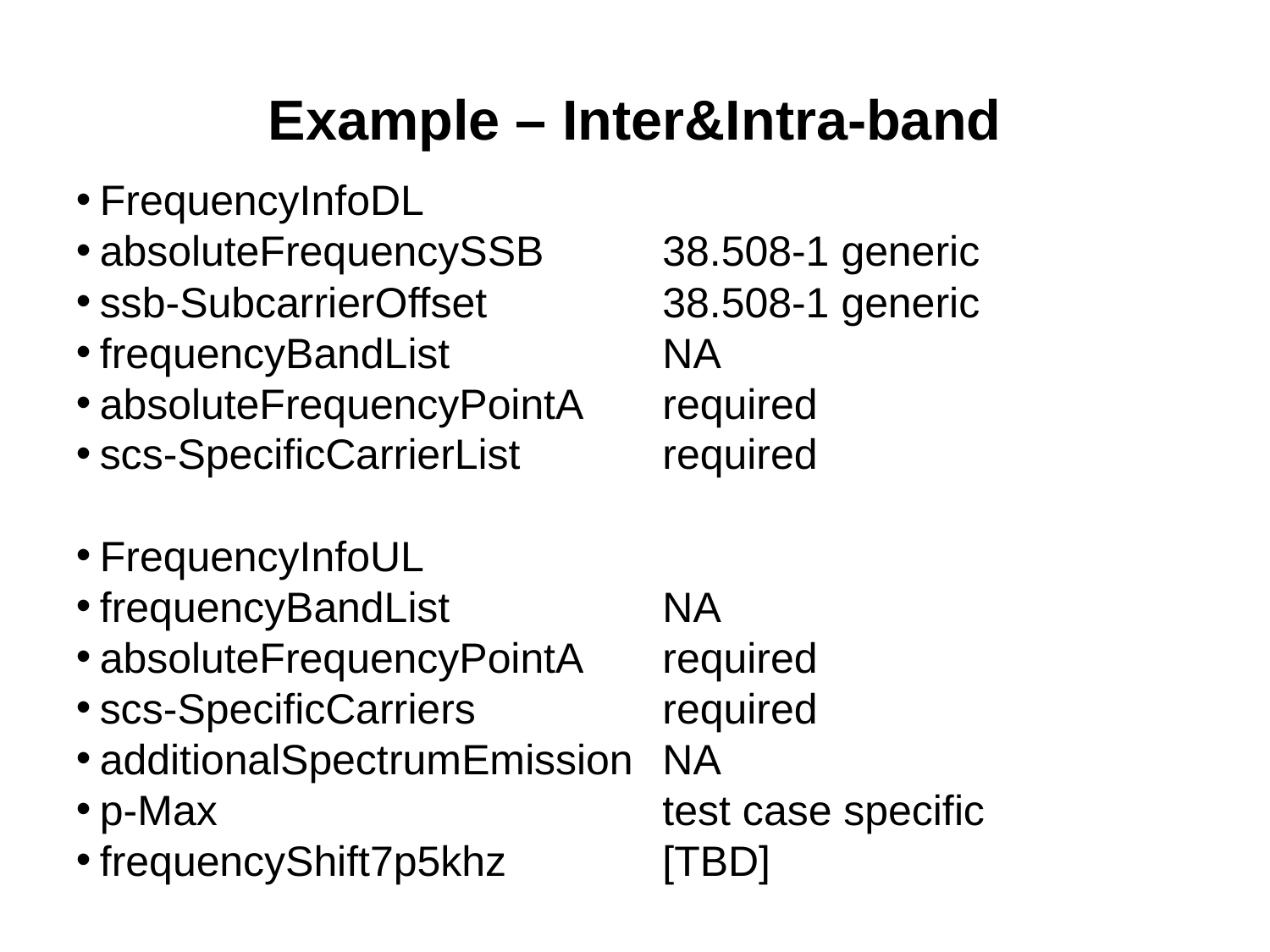

# Example – Inter&Intra-band
FrequencyInfoDL
absoluteFrequencySSB	38.508-1 generic
ssb-SubcarrierOffset 	38.508-1 generic
frequencyBandList 	NA
absoluteFrequencyPointA	required
scs-SpecificCarrierList	required

FrequencyInfoUL
frequencyBandList	NA
absoluteFrequencyPointA	required
scs-SpecificCarriers	required
additionalSpectrumEmission	NA
p-Max	test case specific
frequencyShift7p5khz	[TBD]